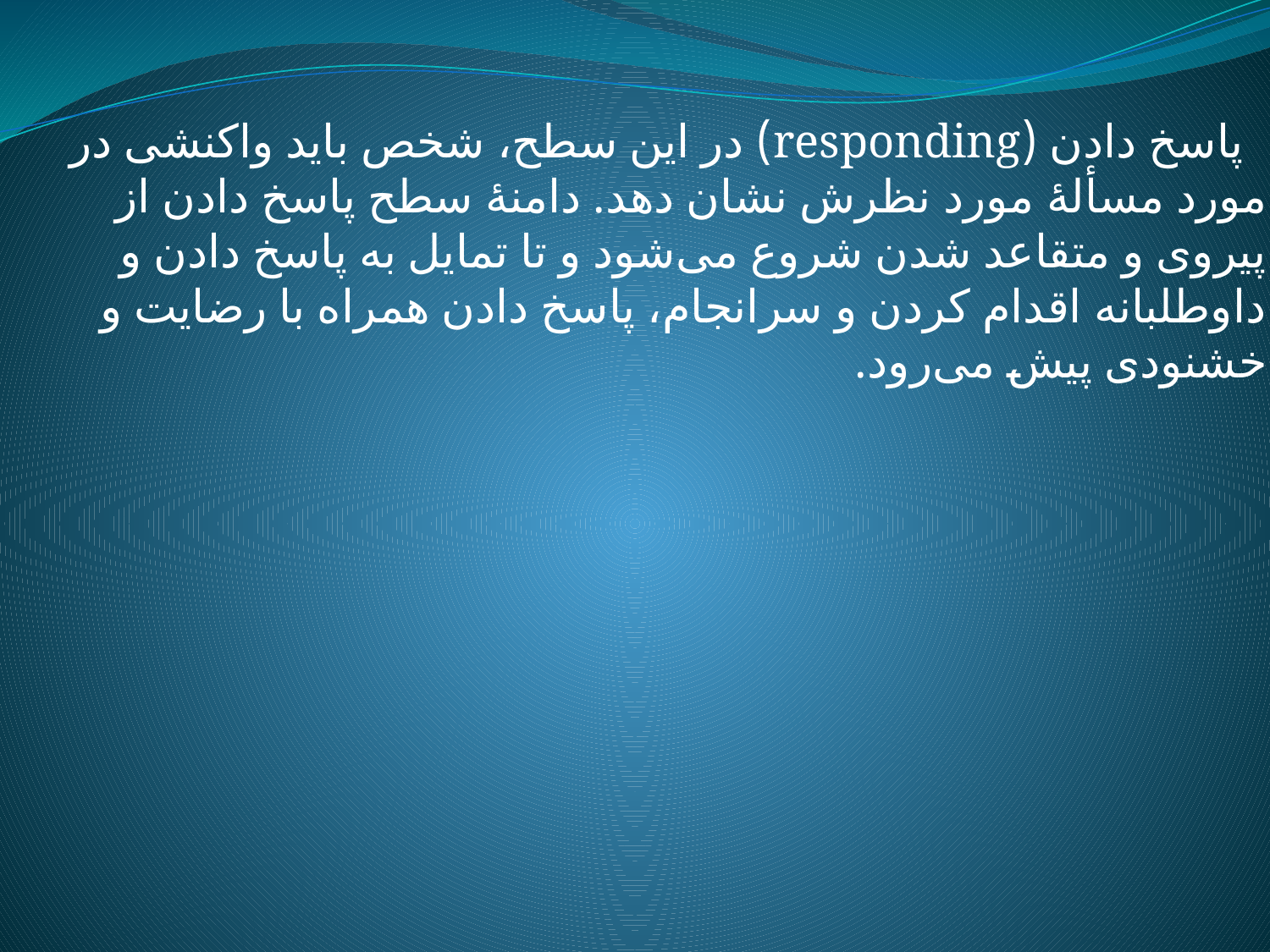

پاسخ دادن (responding) در اين سطح، شخص بايد واکنشى در مورد مسألهٔ مورد نظرش نشان دهد. دامنهٔ سطح پاسخ دادن از پيروى و متقاعد شدن شروع مى‌شود و تا تمايل به پاسخ دادن و داوطلبانه اقدام کردن و سرانجام، پاسخ دادن همراه با رضايت و خشنودى پيش مى‌رود.